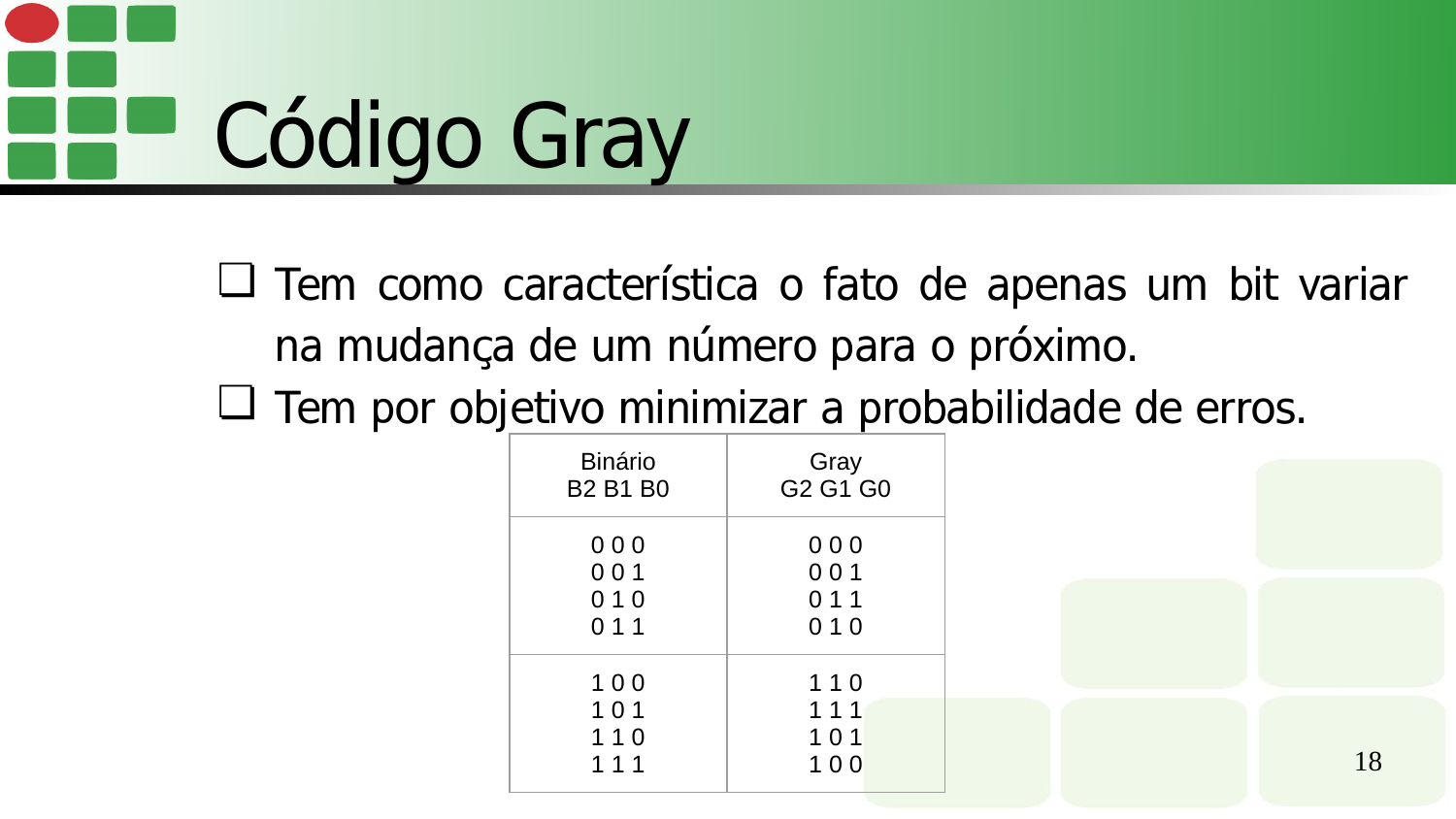

Código Gray
Tem como característica o fato de apenas um bit variar na mudança de um número para o próximo.
Tem por objetivo minimizar a probabilidade de erros.
| Binário B2 B1 B0 | Gray G2 G1 G0 |
| --- | --- |
| 0 0 0 0 0 1 0 1 0 0 1 1 | 0 0 0 0 0 1 0 1 1 0 1 0 |
| 1 0 0 1 0 1 1 1 0 1 1 1 | 1 1 0 1 1 1 1 0 1 1 0 0 |
18